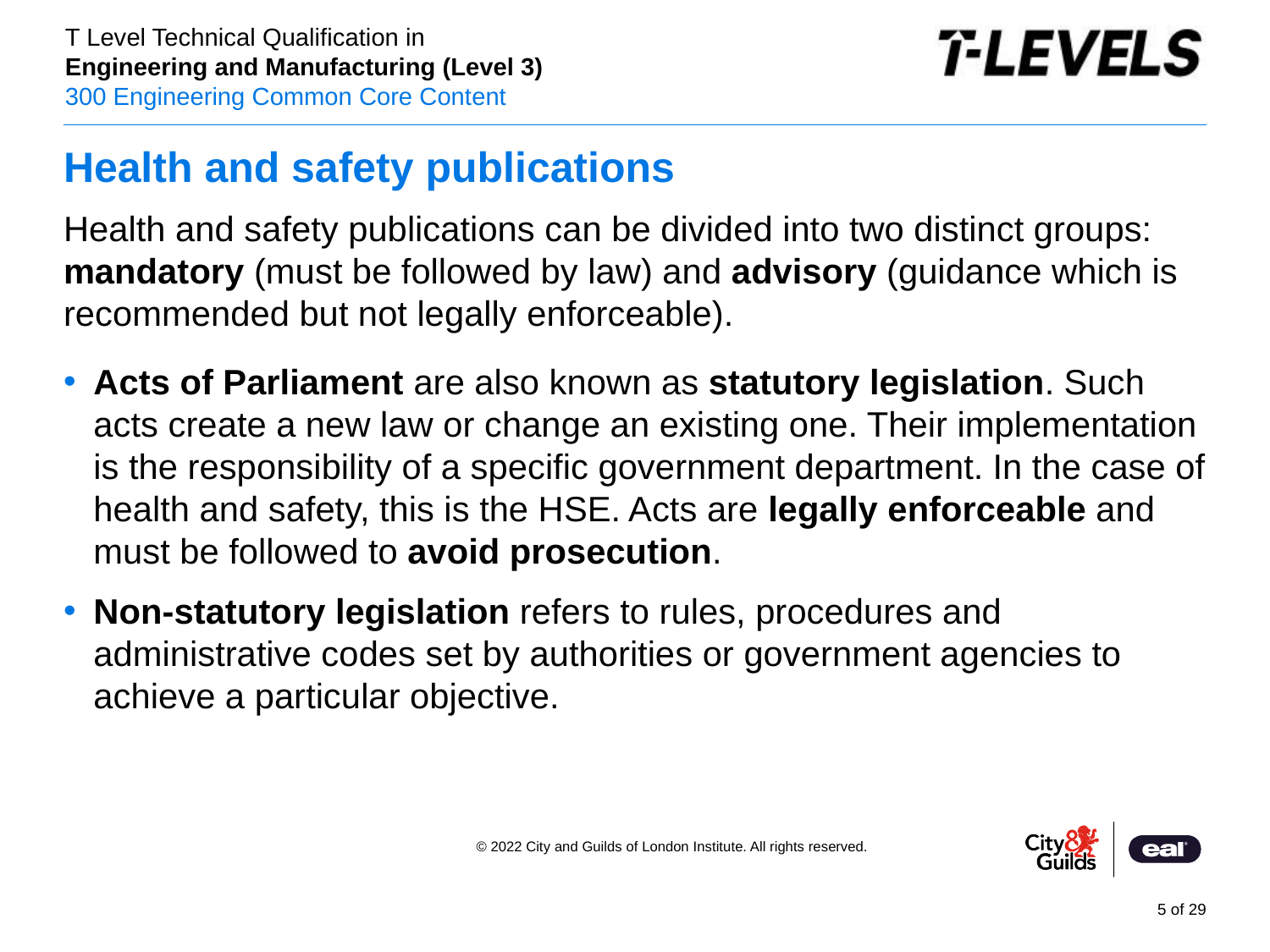

# Health and safety publications
Health and safety publications can be divided into two distinct groups: mandatory (must be followed by law) and advisory (guidance which is recommended but not legally enforceable).
Acts of Parliament are also known as statutory legislation. Such acts create a new law or change an existing one. Their implementation is the responsibility of a specific government department. In the case of health and safety, this is the HSE. Acts are legally enforceable and must be followed to avoid prosecution.
Non-statutory legislation refers to rules, procedures and administrative codes set by authorities or government agencies to achieve a particular objective.